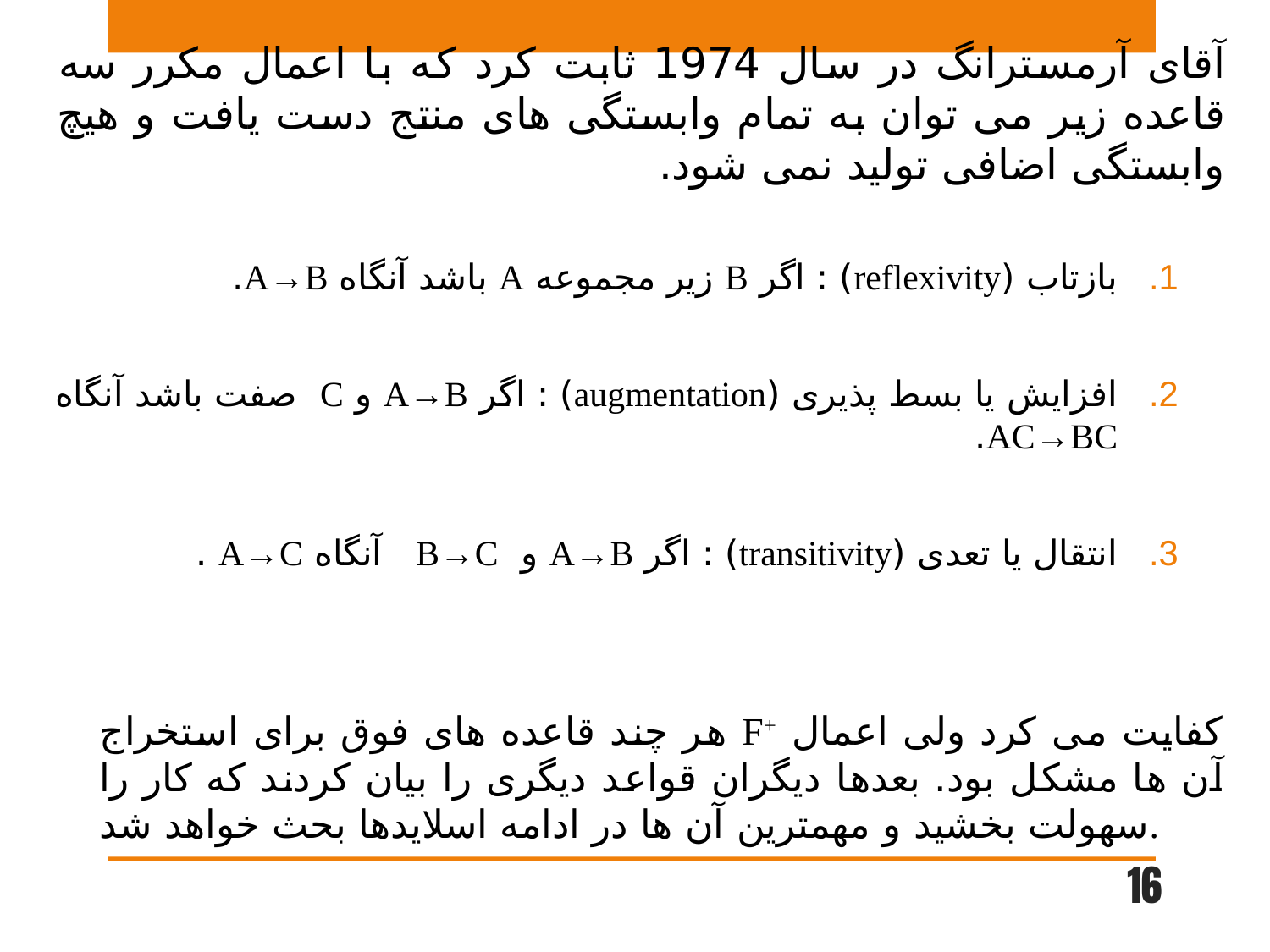

آقای آرمسترانگ در سال 1974 ثابت کرد که با اعمال مکرر سه قاعده زیر می توان به تمام وابستگی های منتج دست یافت و هیچ وابستگی اضافی تولید نمی شود.

بازتاب (reflexivity) : اگر B زیر مجموعه A باشد آنگاه A→B.

افزایش یا بسط پذیری (augmentation) : اگر A→B و C  صفت باشد آنگاه AC→BC.

انتقال یا تعدی (transitivity) : اگر A→B و  B→C   آنگاه A→C .

هر چند قاعده های فوق برای استخراج F+  کفایت می کرد ولی اعمال آن ها مشکل بود. بعدها دیگران قواعد دیگری را بیان کردند که کار را سهولت بخشید و مهمترین آن ها در ادامه اسلایدها بحث خواهد شد.

16